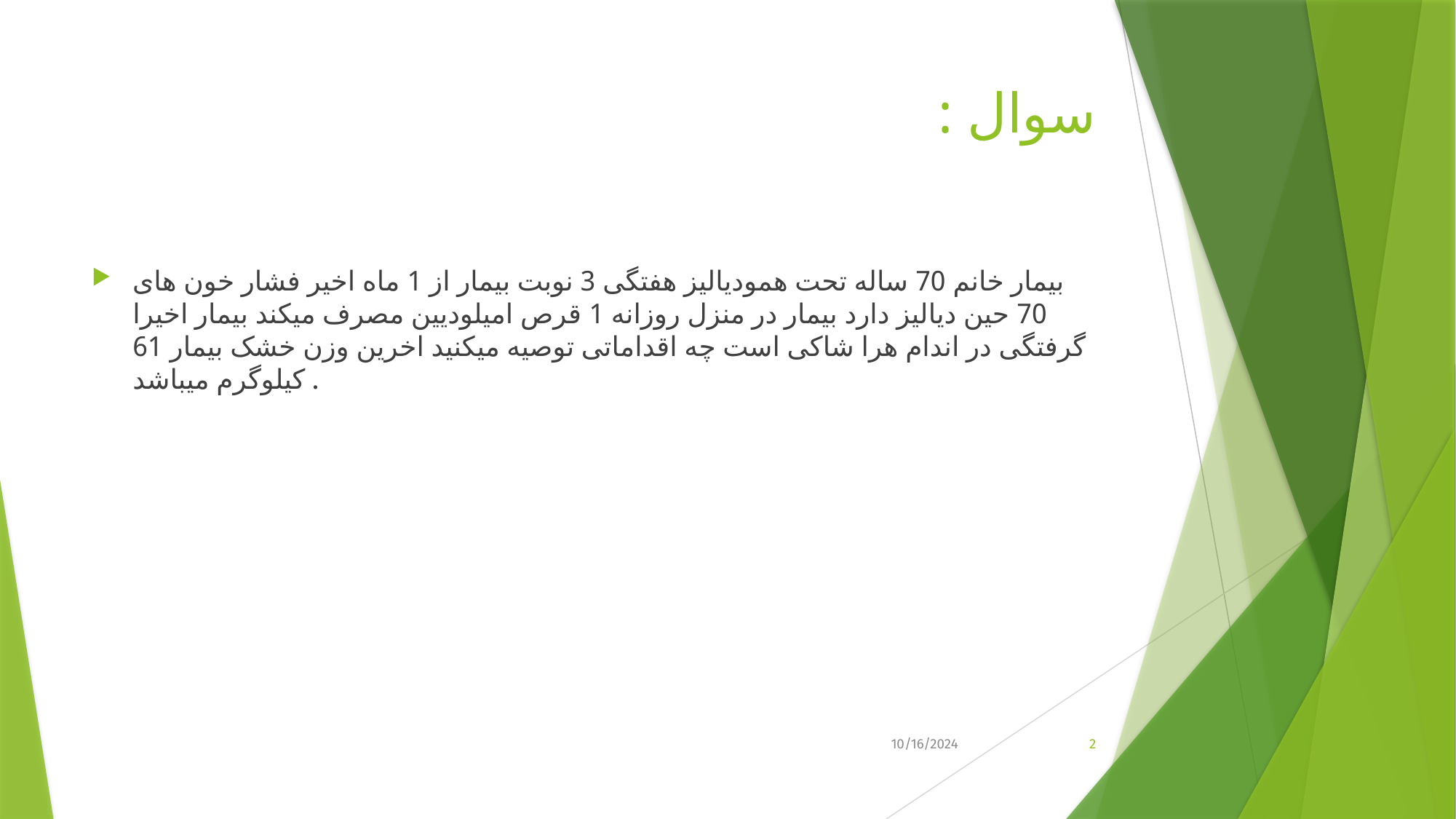

# سوال :
بیمار خانم 70 ساله تحت همودیالیز هفتگی 3 نوبت بیمار از 1 ماه اخیر فشار خون های 70 حین دیالیز دارد بیمار در منزل روزانه 1 قرص امیلودیین مصرف میکند بیمار اخیرا گرفتگی در اندام هرا شاکی است چه اقداماتی توصیه میکنید اخرین وزن خشک بیمار 61 کیلوگرم میباشد .
10/16/2024
2